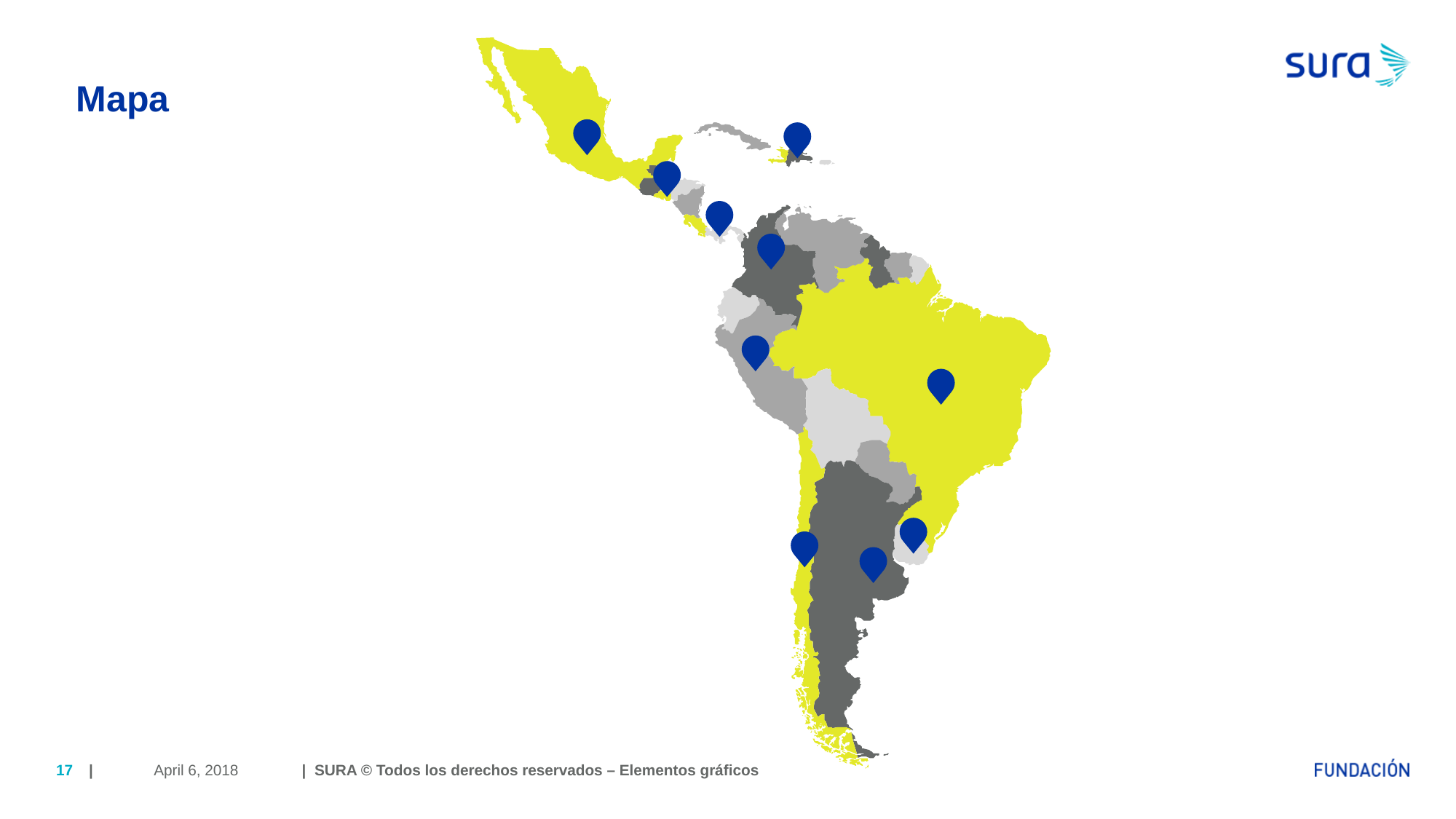

# Mapa

April 6, 2018
17
|                                                  |  SURA © Todos los derechos reservados – Elementos gráficos